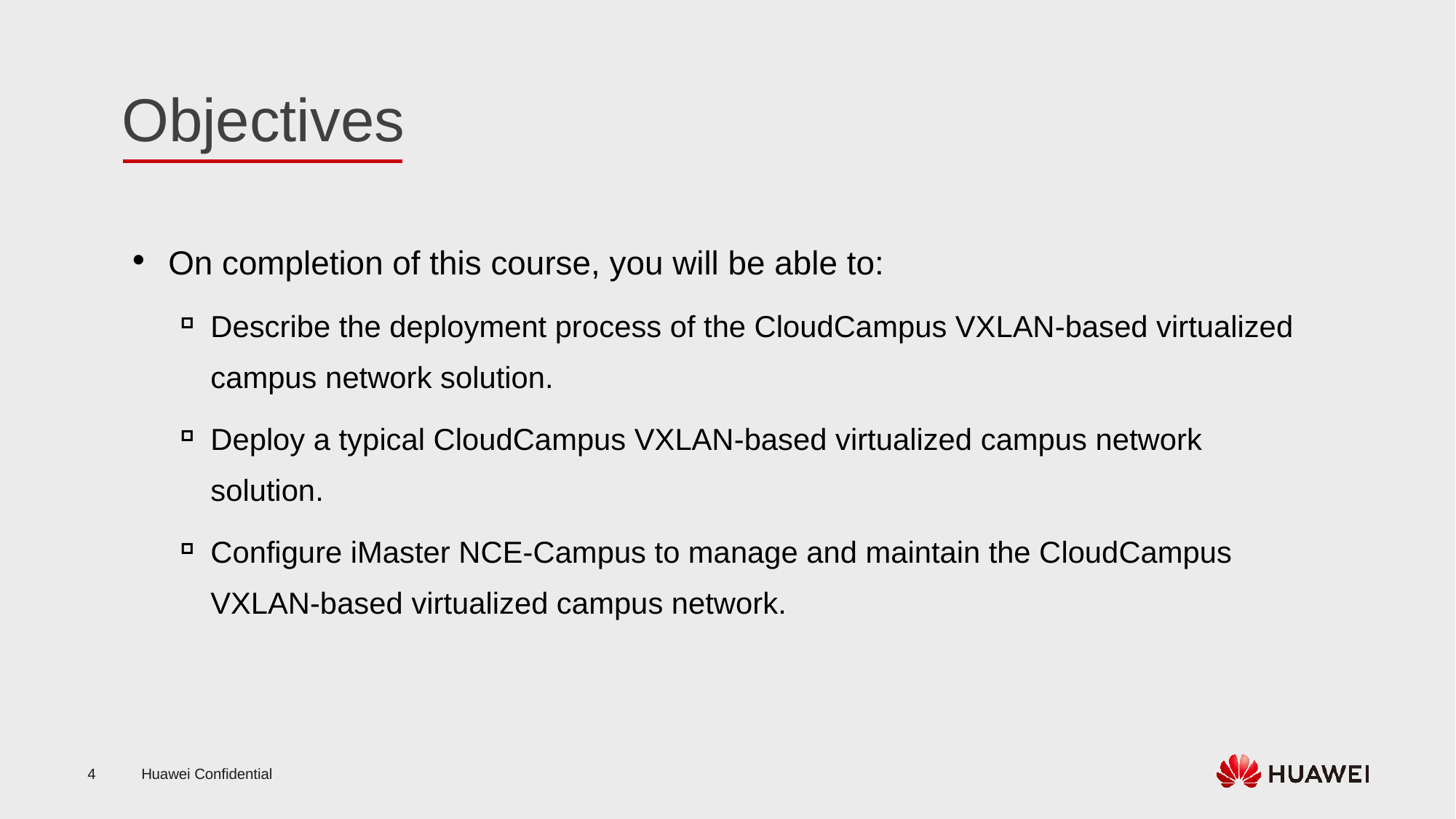

On completion of this course, you will be able to:
Describe the deployment process of the CloudCampus VXLAN-based virtualized campus network solution.
Deploy a typical CloudCampus VXLAN-based virtualized campus network solution.
Configure iMaster NCE-Campus to manage and maintain the CloudCampus VXLAN-based virtualized campus network.